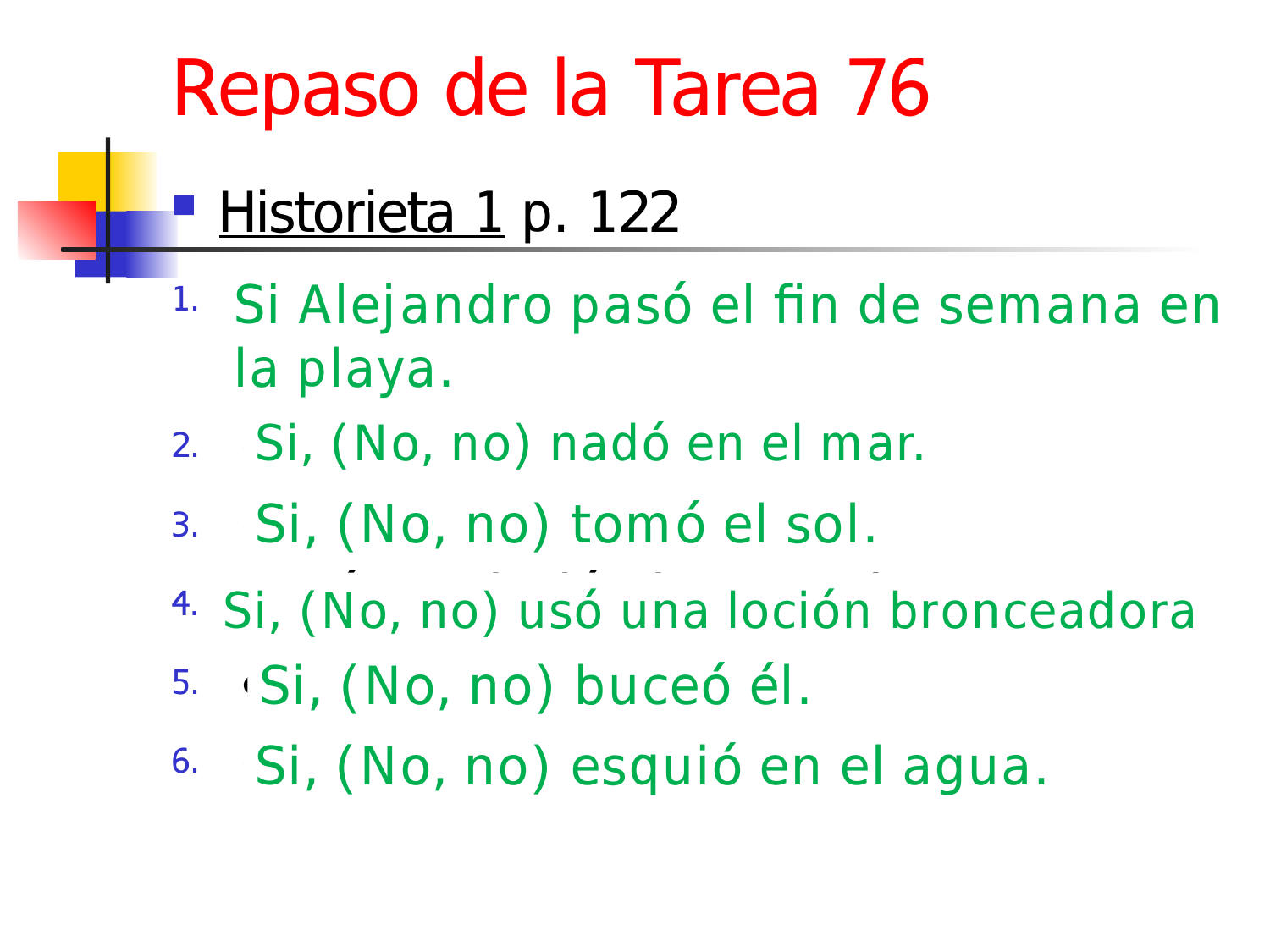

# Repaso de la Tarea 76
Historieta 1 p. 122
¿Pasó Alejandro el fin de semana en la playa?
¿Nadó en el mar?
¿Tomó el sol?
¿Usó una loción bronceadora?
¿Buceó él?
¿Esquió en el agua?
Si Alejandro pasó el fin de semana en la playa.
Si, (No, no) nadó en el mar.
Si, (No, no) tomó el sol.
Si, (No, no) usó una loción bronceadora
Si, (No, no) buceó él.
Si, (No, no) esquió en el agua.